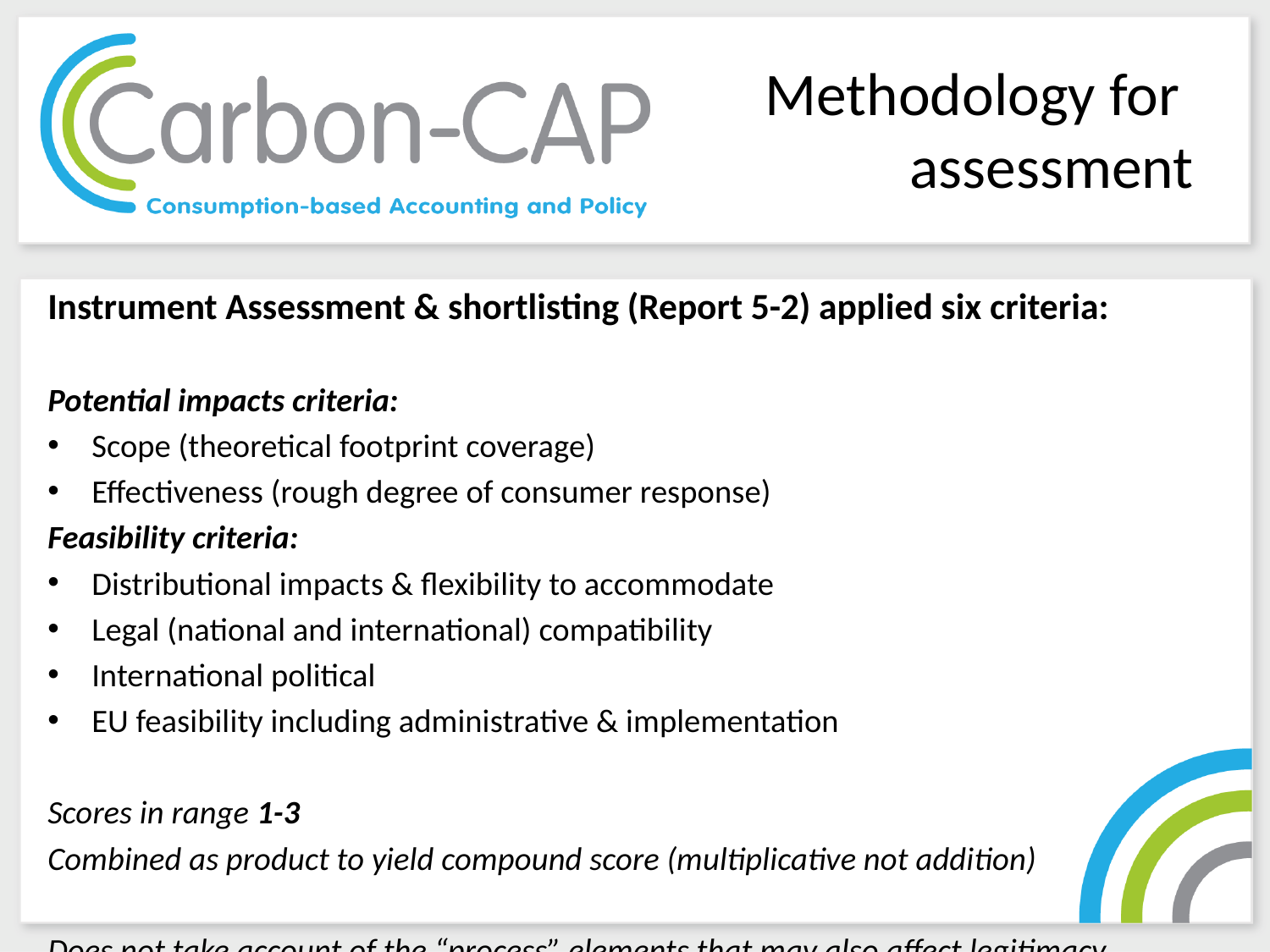

# Methodology for assessment
Instrument Assessment & shortlisting (Report 5-2) applied six criteria:

Potential impacts criteria:
Scope (theoretical footprint coverage)
Effectiveness (rough degree of consumer response)
Feasibility criteria:
Distributional impacts & flexibility to accommodate
Legal (national and international) compatibility
International political
EU feasibility including administrative & implementation

Scores in range 1-3
Combined as product to yield compound score (multiplicative not addition)

Does not take account of the “process” elements that may also affect legitimacy